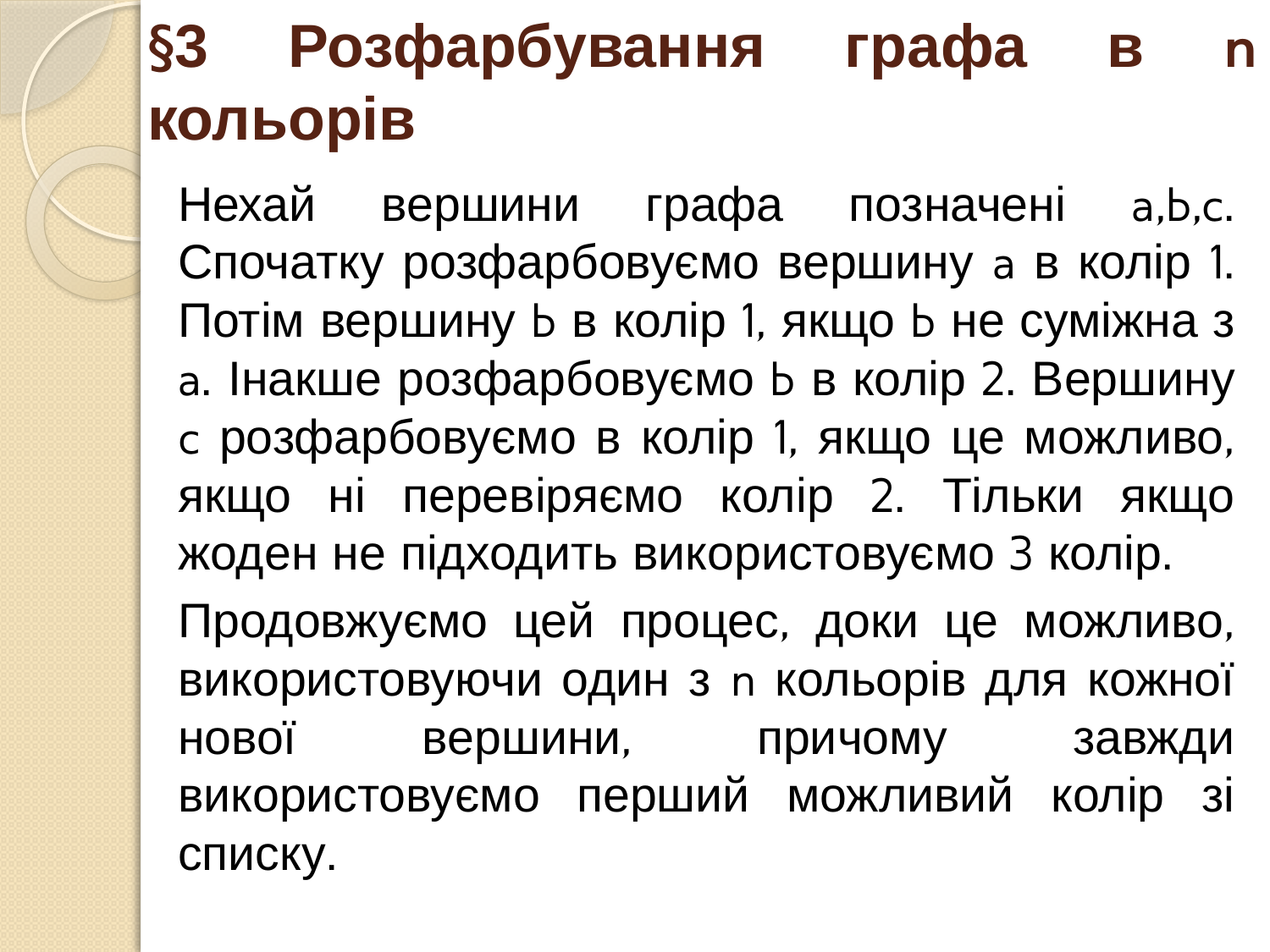

# §3 Розфарбування графа в n кольорів
	Нехай вершини графа позначені a,b,c. Спочатку розфарбовуємо вершину a в колір 1. Потім вершину b в колір 1, якщо b не суміжна з a. Інакше розфарбовуємо b в колір 2. Вершину c розфарбовуємо в колір 1, якщо це можливо, якщо ні перевіряємо колір 2. Тільки якщо жоден не підходить використовуємо 3 колір.
	Продовжуємо цей процес, доки це можливо, використовуючи один з n кольорів для кожної нової вершини, причому завжди використовуємо перший можливий колір зі списку.